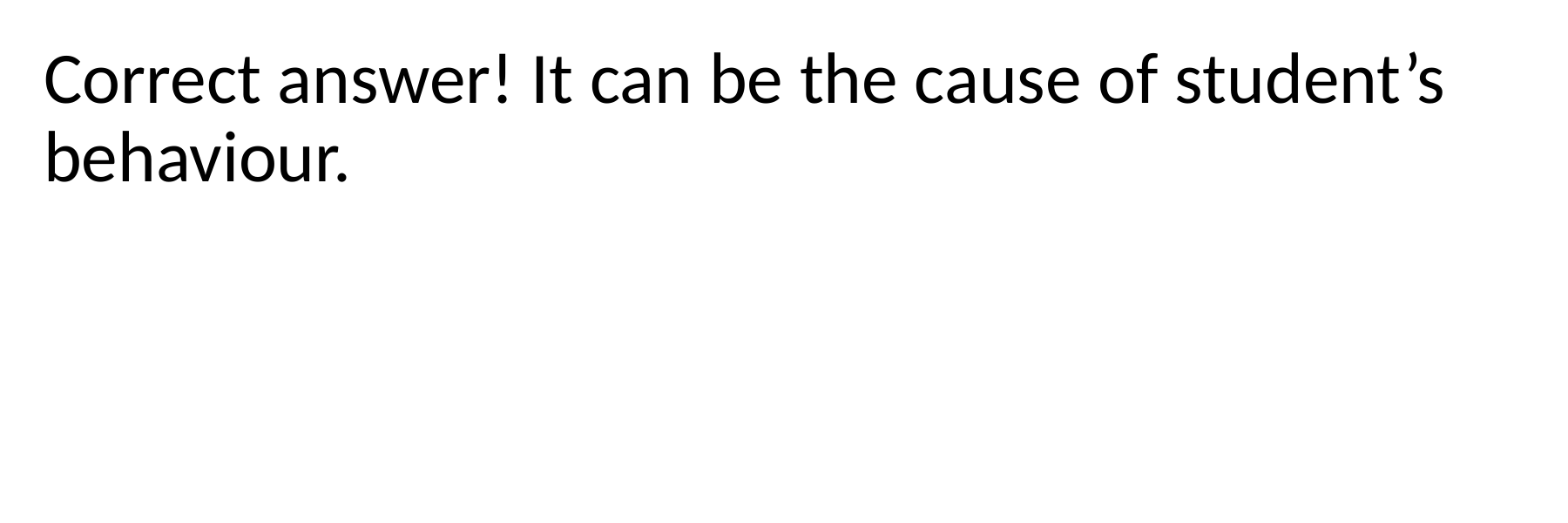

Correct answer! It can be the cause of student’s behaviour.